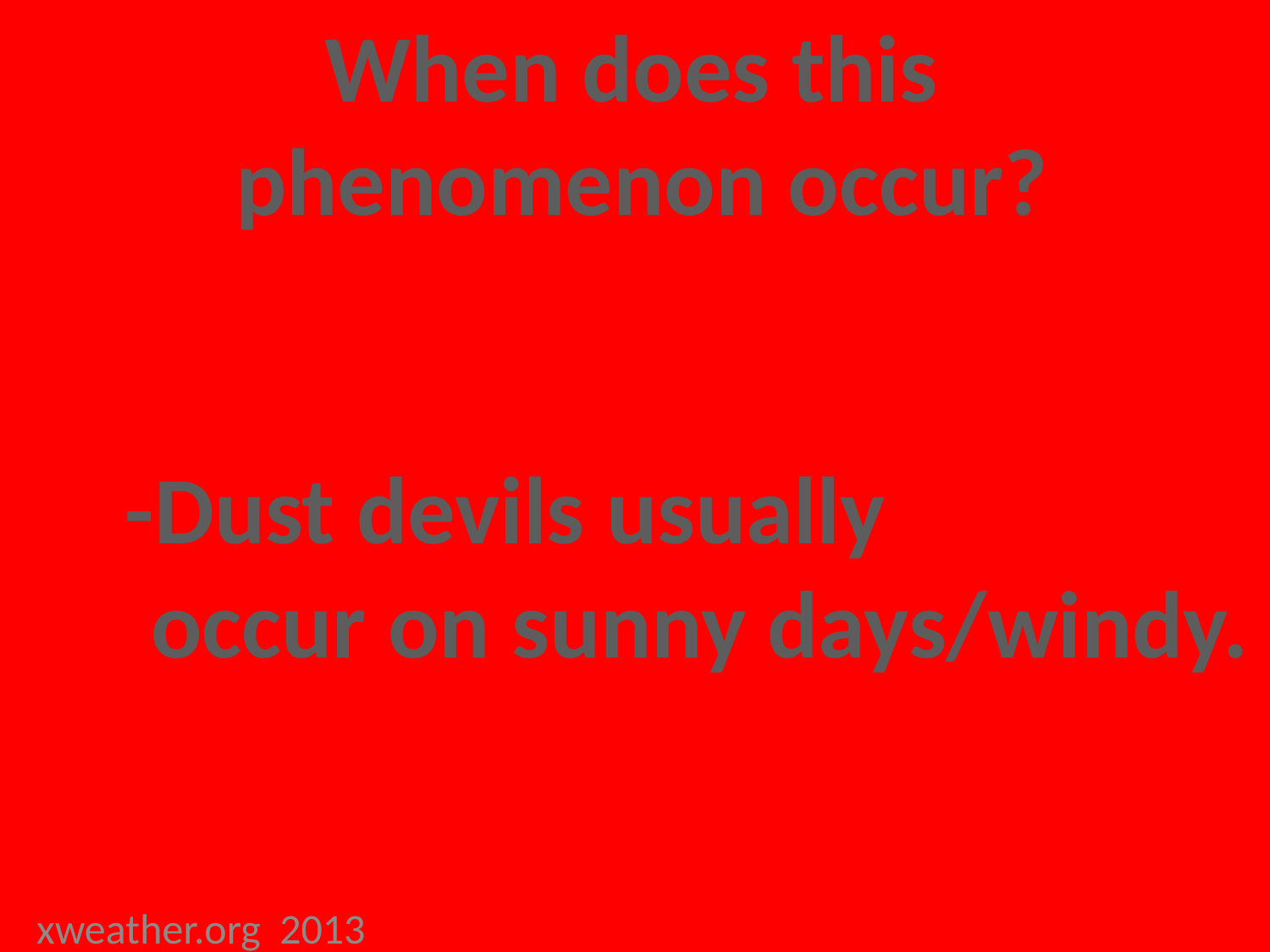

When does this
 phenomenon occur?
-Dust devils usually
                 occur on sunny days/windy.
xweather.org  2013